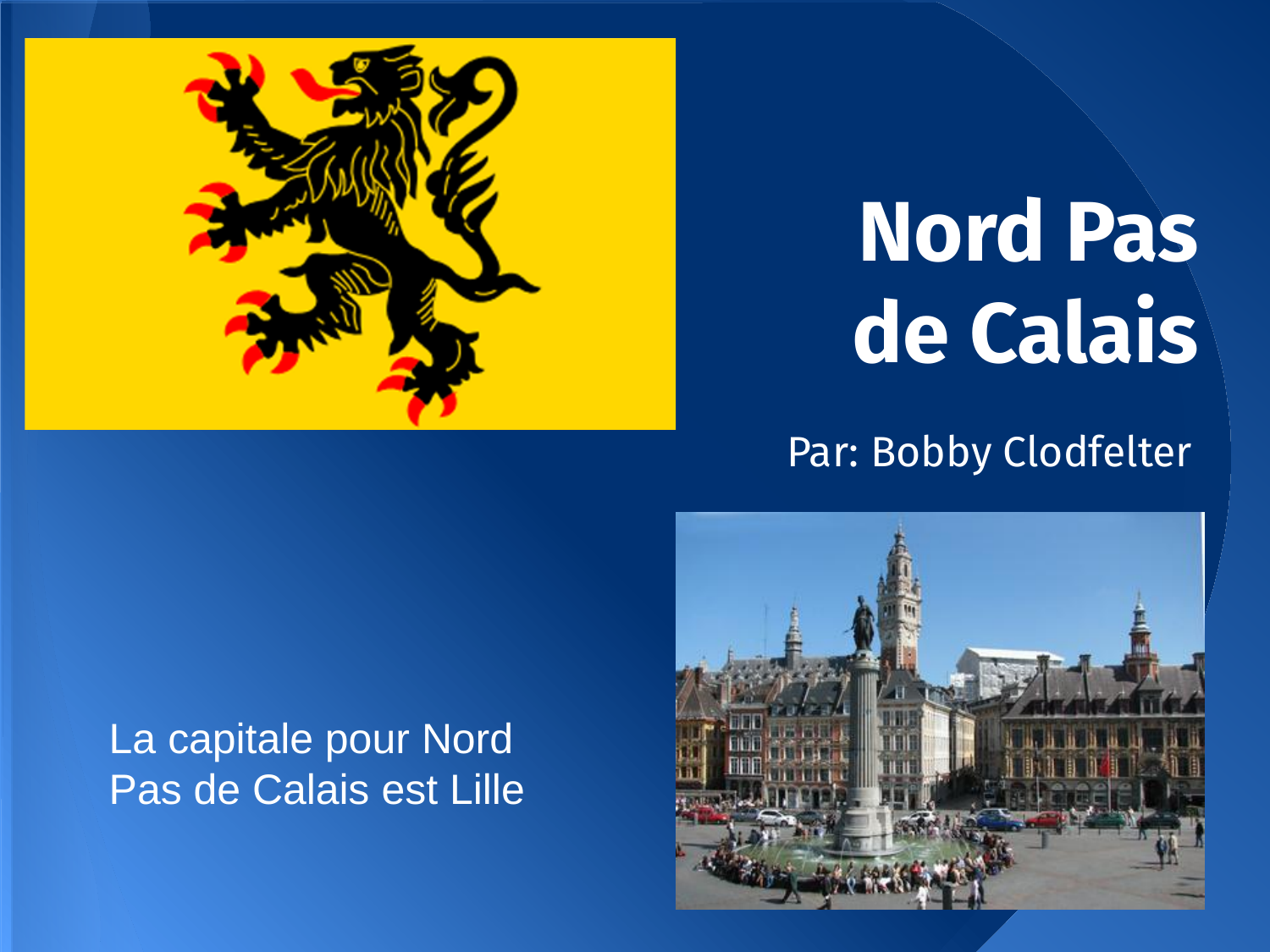

# Nord Pas de Calais

Par: Bobby Clodfelter

La capitale pour Nord Pas de Calais est Lille